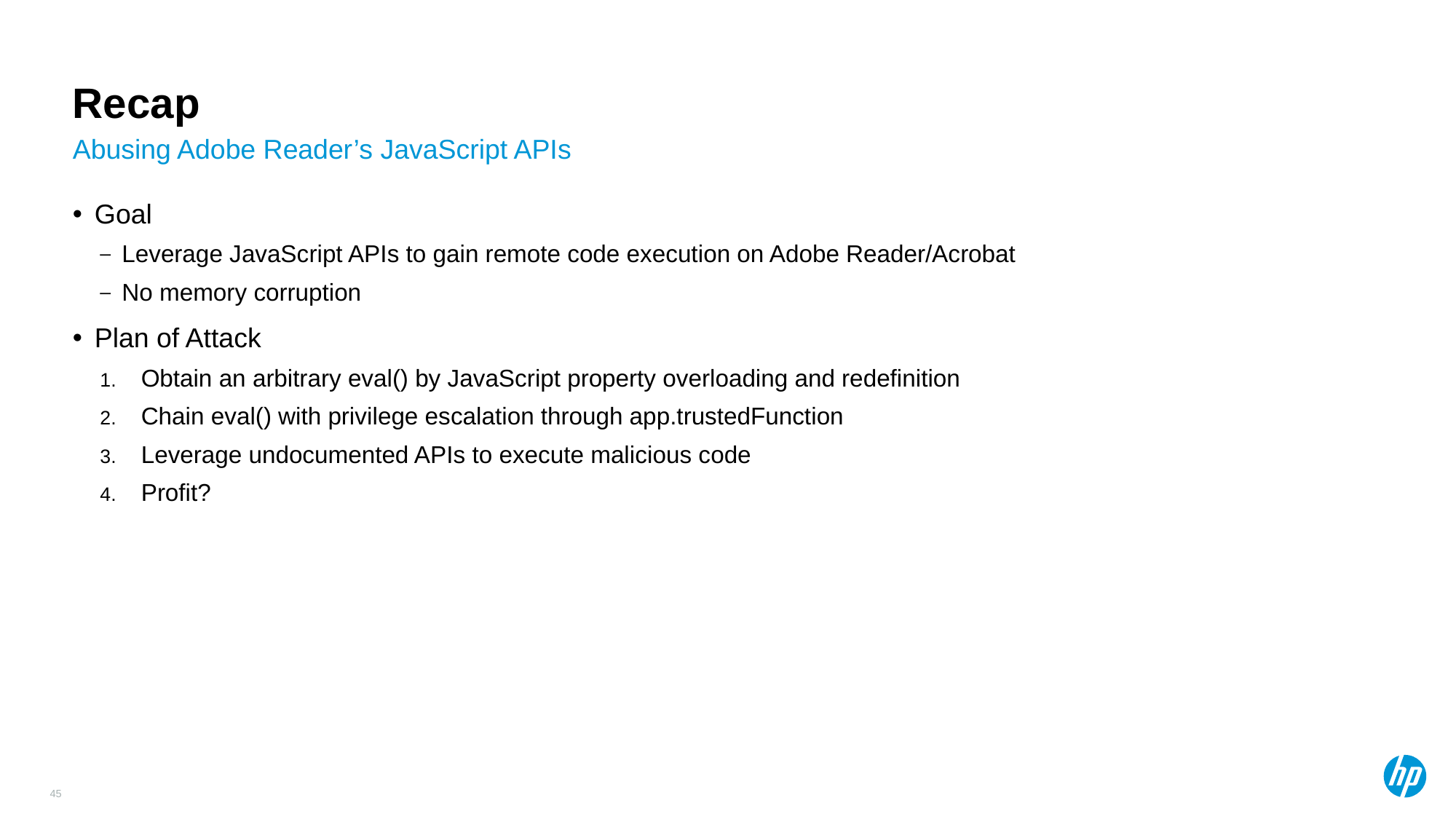

# Recap
Abusing Adobe Reader’s JavaScript APIs
Goal
Leverage JavaScript APIs to gain remote code execution on Adobe Reader/Acrobat
No memory corruption
Plan of Attack
Obtain an arbitrary eval() by JavaScript property overloading and redefinition
Chain eval() with privilege escalation through app.trustedFunction
Leverage undocumented APIs to execute malicious code
Profit?

45